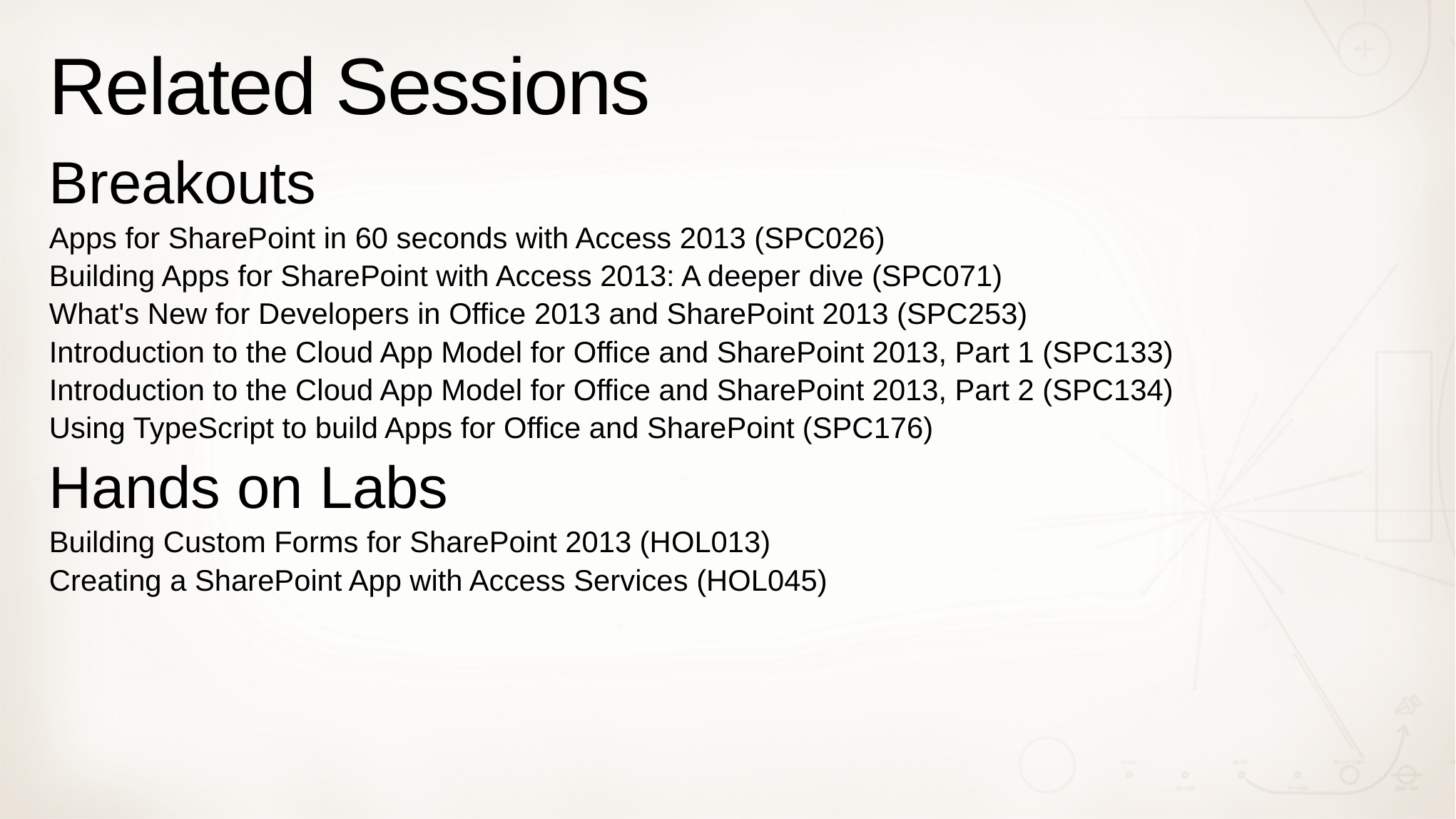

# Related Sessions
Breakouts
Apps for SharePoint in 60 seconds with Access 2013 (SPC026)
Building Apps for SharePoint with Access 2013: A deeper dive (SPC071)
What's New for Developers in Office 2013 and SharePoint 2013 (SPC253)
Introduction to the Cloud App Model for Office and SharePoint 2013, Part 1 (SPC133)
Introduction to the Cloud App Model for Office and SharePoint 2013, Part 2 (SPC134)
Using TypeScript to build Apps for Office and SharePoint (SPC176)
Hands on Labs
Building Custom Forms for SharePoint 2013 (HOL013)
Creating a SharePoint App with Access Services (HOL045)